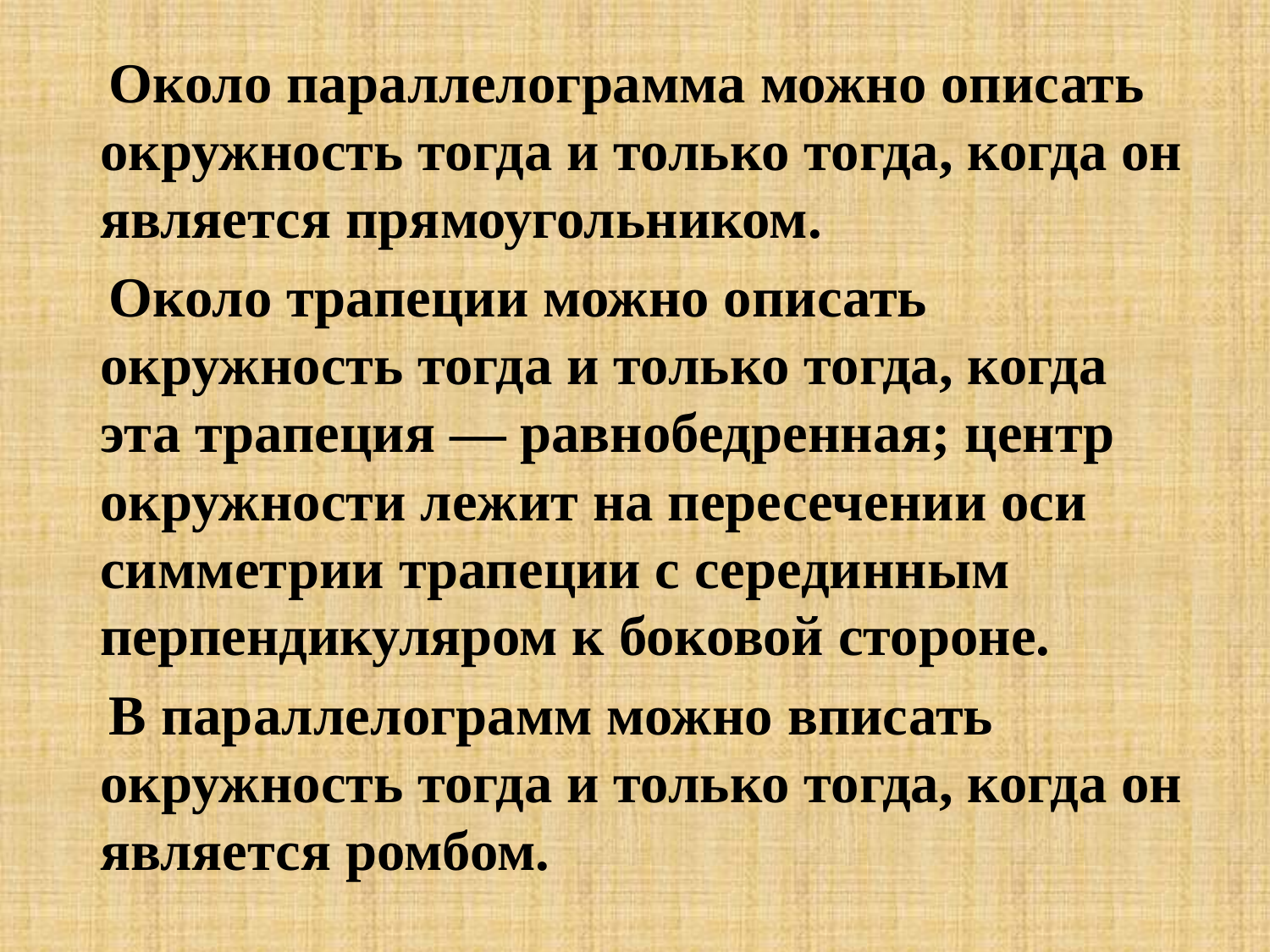

Около параллелограмма можно описать окружность тогда и только тогда, когда он является прямоугольником.
    Около трапеции можно описать окружность тогда и только тогда, когда эта трапеция — равнобедренная; центр окружности лежит на пересечении оси симметрии трапеции с серединным перпендикуляром к боковой стороне.
    В параллелограмм можно вписать окружность тогда и только тогда, когда он является ромбом.